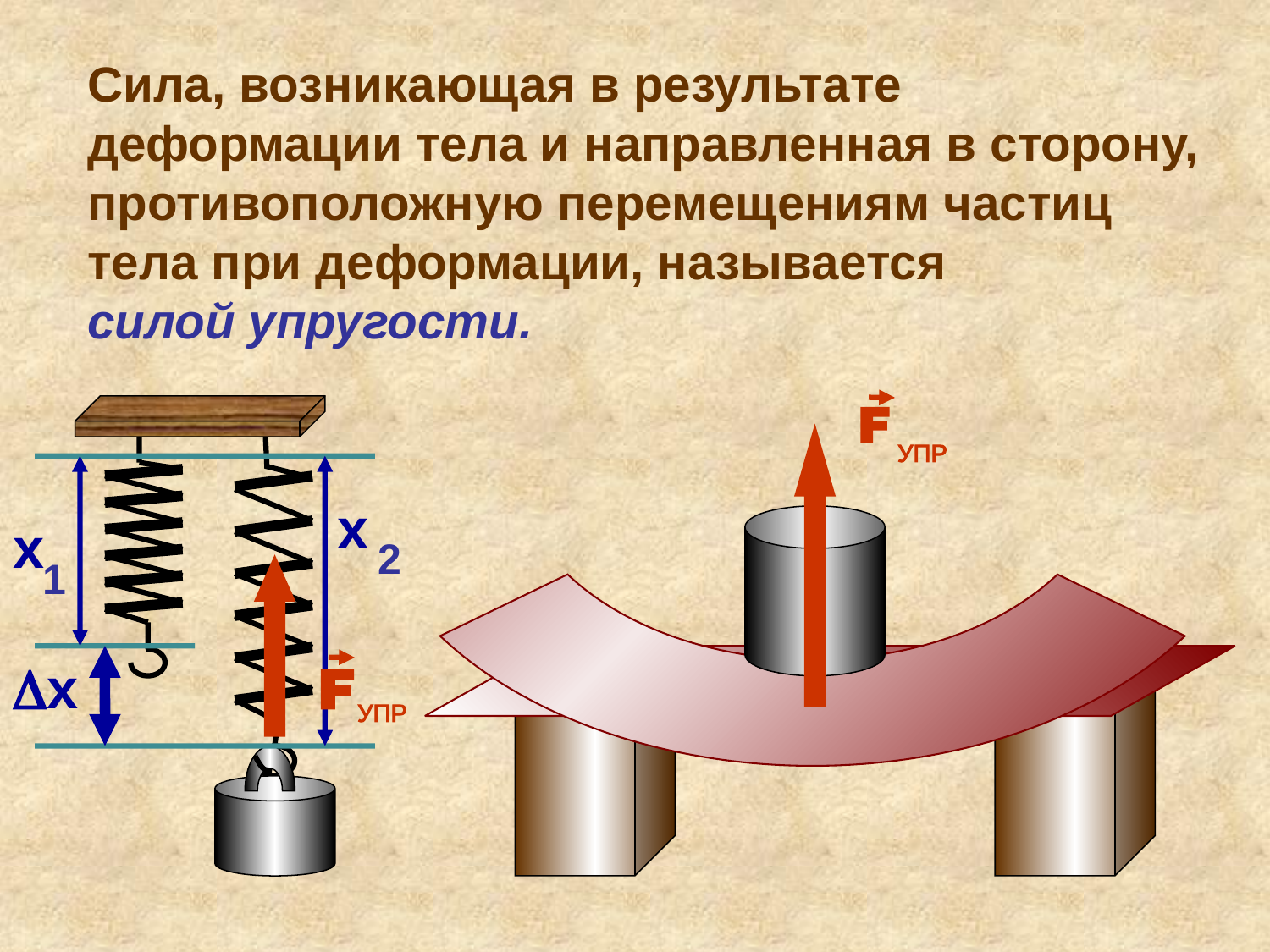

Сила, возникающая в результате деформации тела и направленная в сторону, противоположную перемещениям частиц тела при деформации, называется                   силой упругости.

F

УПР

х
1

х
2

Δх

F

УПР